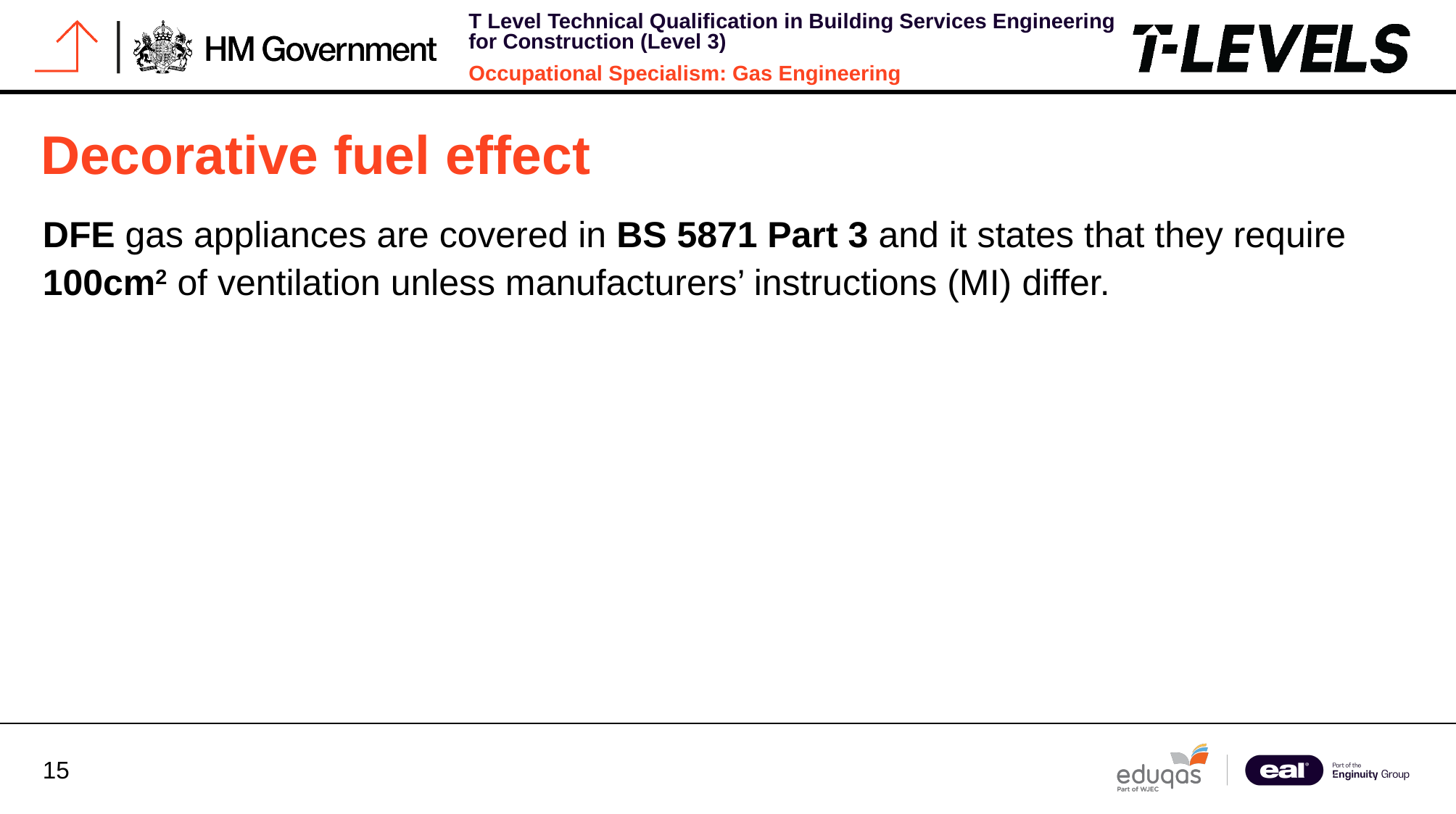

# Decorative fuel effect
​DFE gas appliances are covered in BS 5871 Part 3 and it states that they require 100cm2 of ventilation unless manufacturers’ instructions (MI) differ.